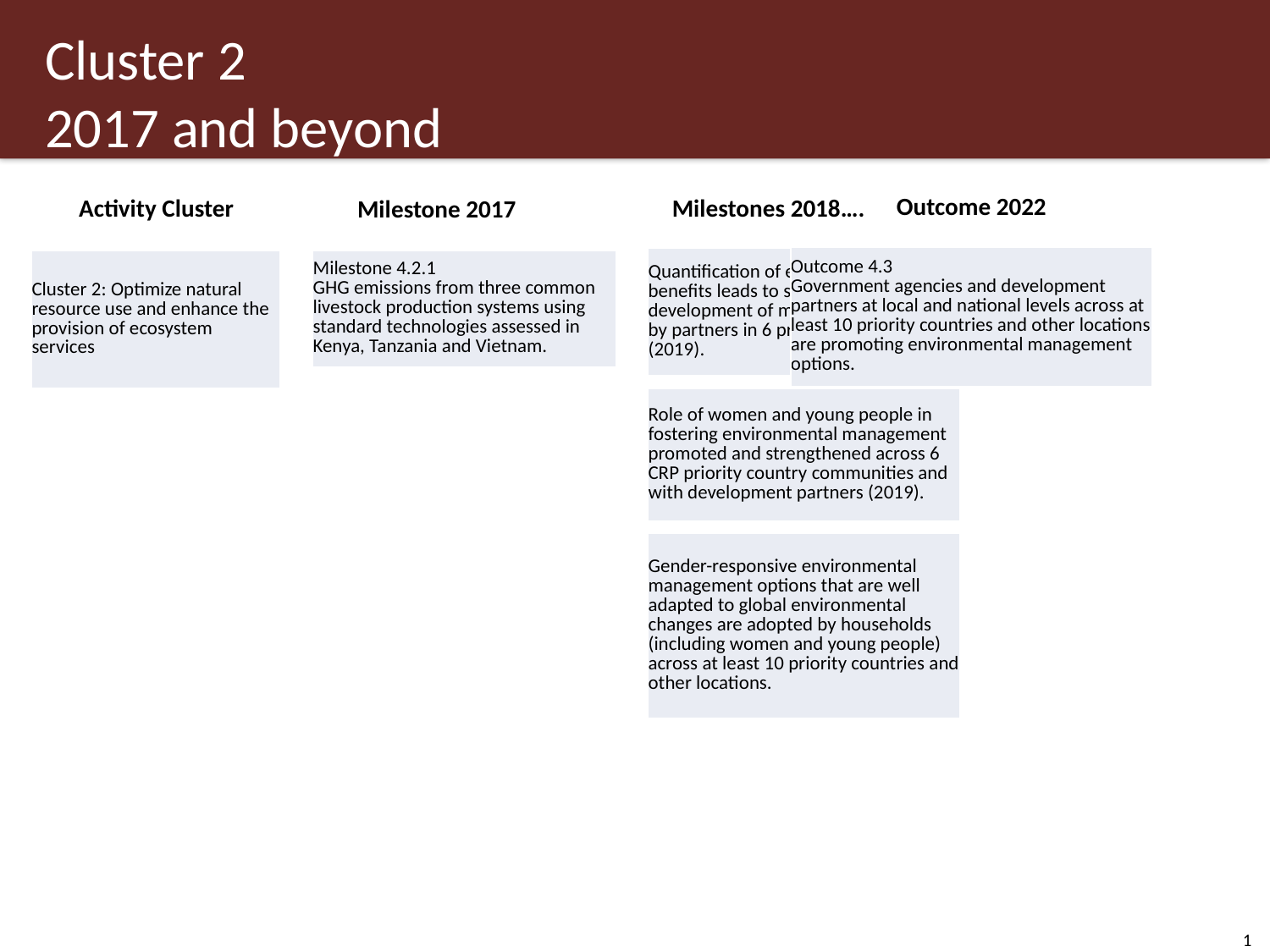

# Cluster 2 2017 and beyond
Outcome 2022
Milestones 2018….
Activity Cluster
Milestone 2017
| Outcome 4.3 Government agencies and development partners at local and national levels across at least 10 priority countries and other locations are promoting environmental management options. |
| --- |
| Quantification of environmental benefits leads to selection and further development of management options by partners in 6 priority countries (2019). |
| --- |
| Cluster 2: Optimize natural resource use and enhance the provision of ecosystem services |
| --- |
| Milestone 4.2.1 GHG emissions from three common livestock production systems using standard technologies assessed in Kenya, Tanzania and Vietnam. |
| --- |
| Role of women and young people in fostering environmental management promoted and strengthened across 6 CRP priority country communities and with development partners (2019). |
| --- |
| Gender-responsive environmental management options that are well adapted to global environmental changes are adopted by households (including women and young people) across at least 10 priority countries and other locations. |
| --- |
1